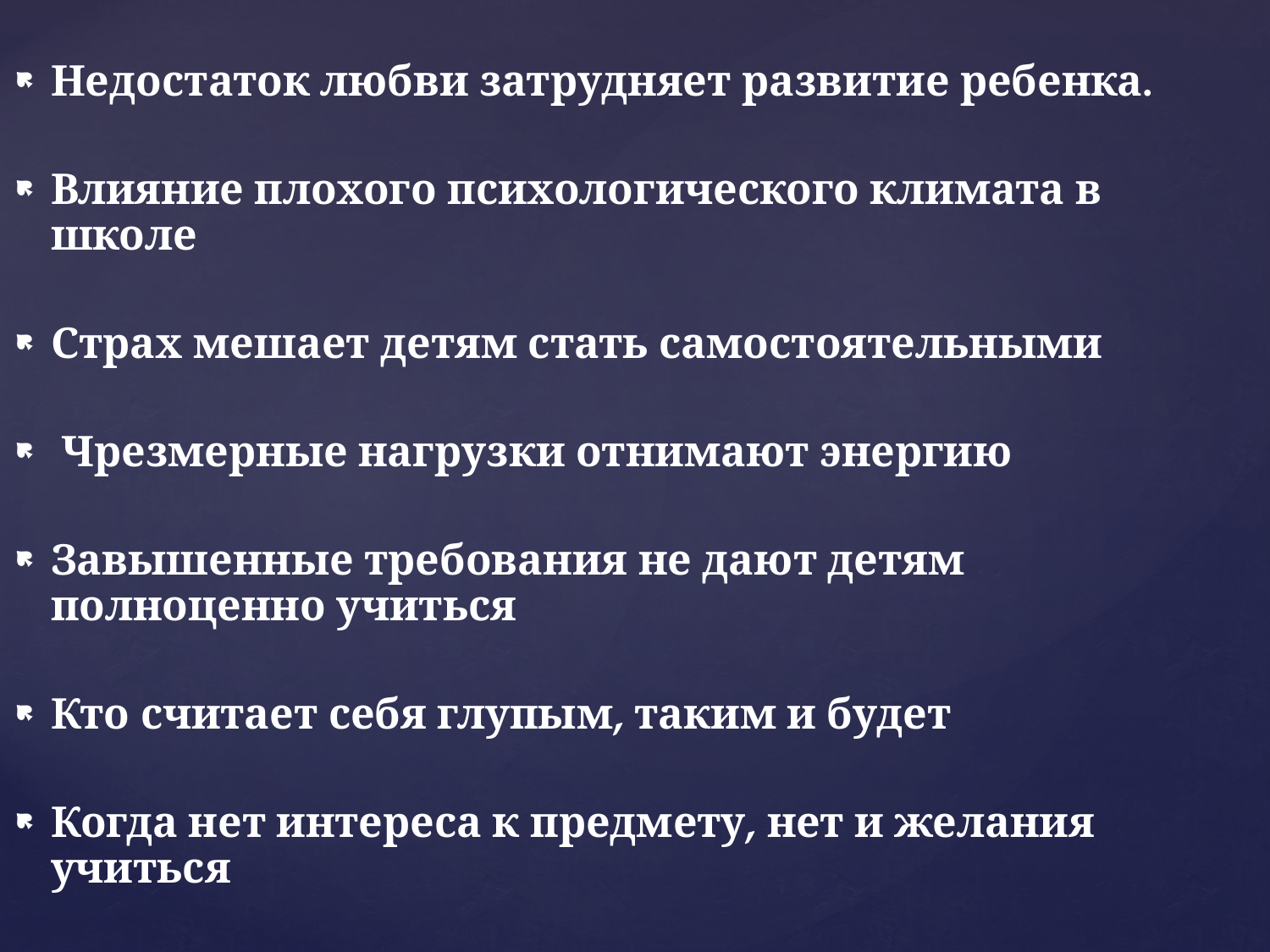

Недостаток любви затрудняет развитие ребенка.

Влияние плохого психологического климата в школе

Страх мешает детям стать самостоятельными

 Чрезмерные нагрузки отнимают энергию

Завышенные требования не дают детям полноценно учиться

Кто считает себя глупым, таким и будет

Когда нет интереса к предмету, нет и желания учиться